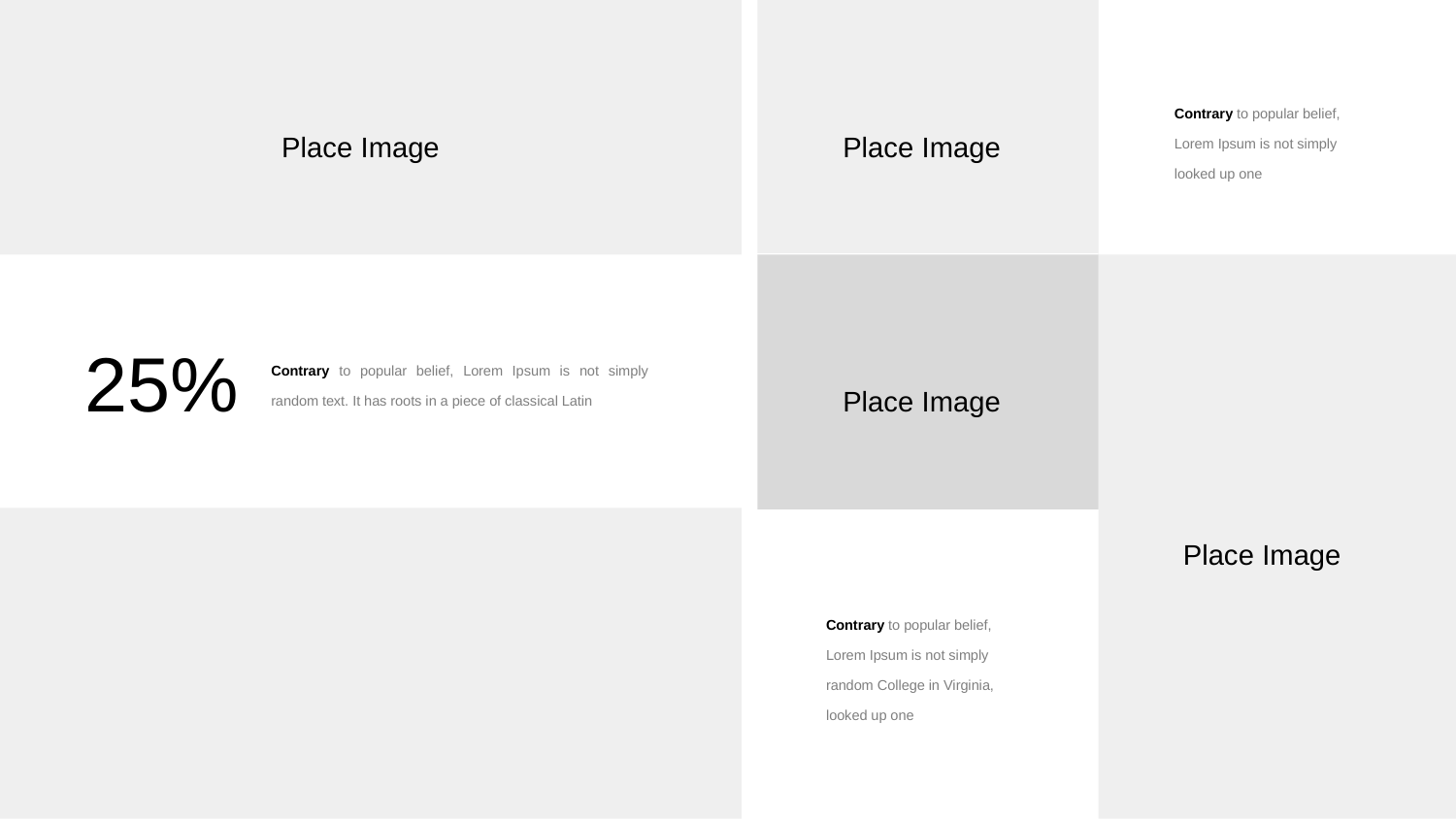

Contrary to popular belief, Lorem Ipsum is not simply looked up one
Place Image
Place Image

25%
Contrary to popular belief, Lorem Ipsum is not simply random text. It has roots in a piece of classical Latin
Place Image
Place Image
Contrary to popular belief, Lorem Ipsum is not simply random College in Virginia, looked up one